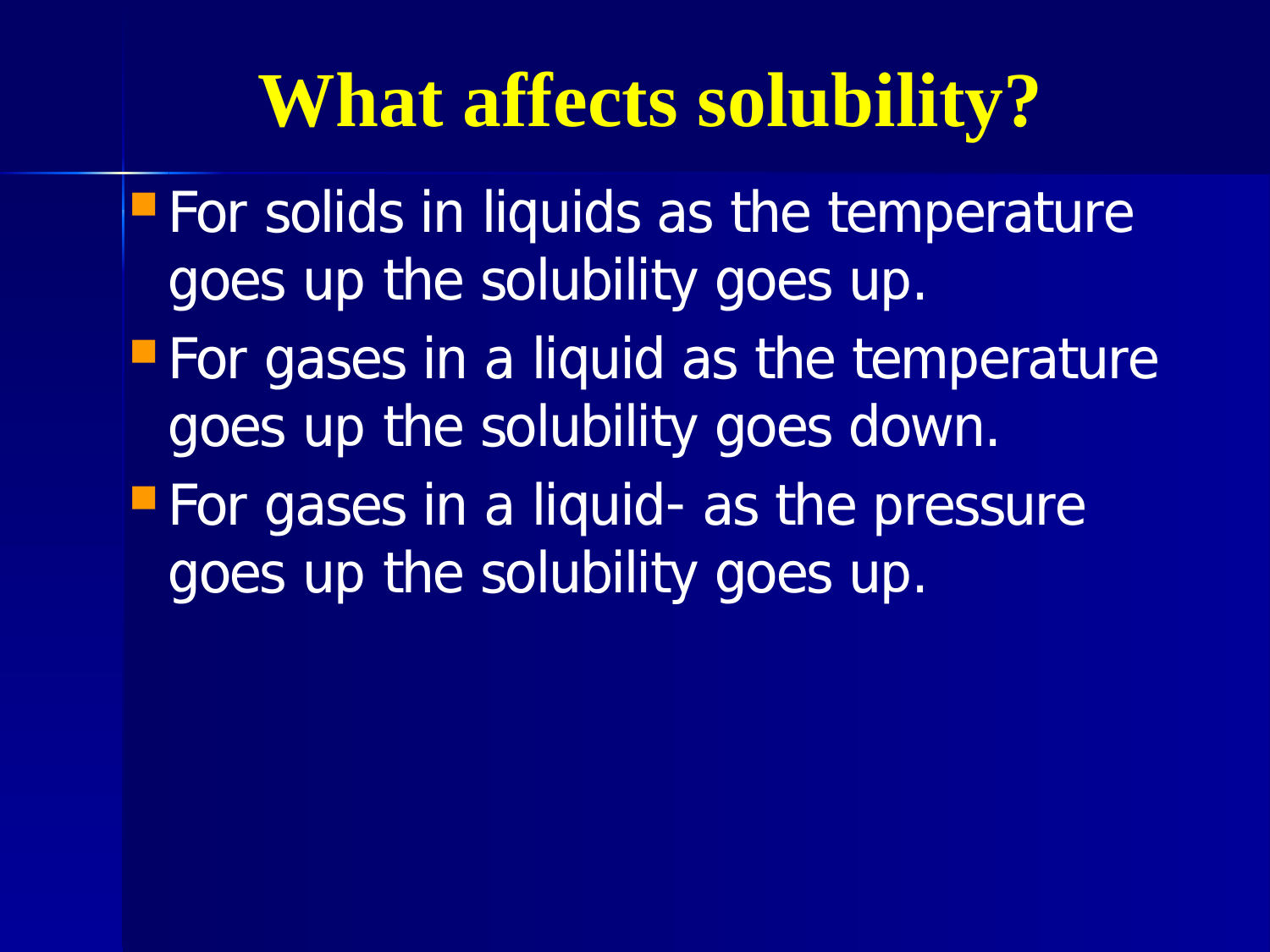

# What affects solubility?
For solids in liquids as the temperature goes up the solubility goes up.
For gases in a liquid as the temperature goes up the solubility goes down.
For gases in a liquid- as the pressure goes up the solubility goes up.